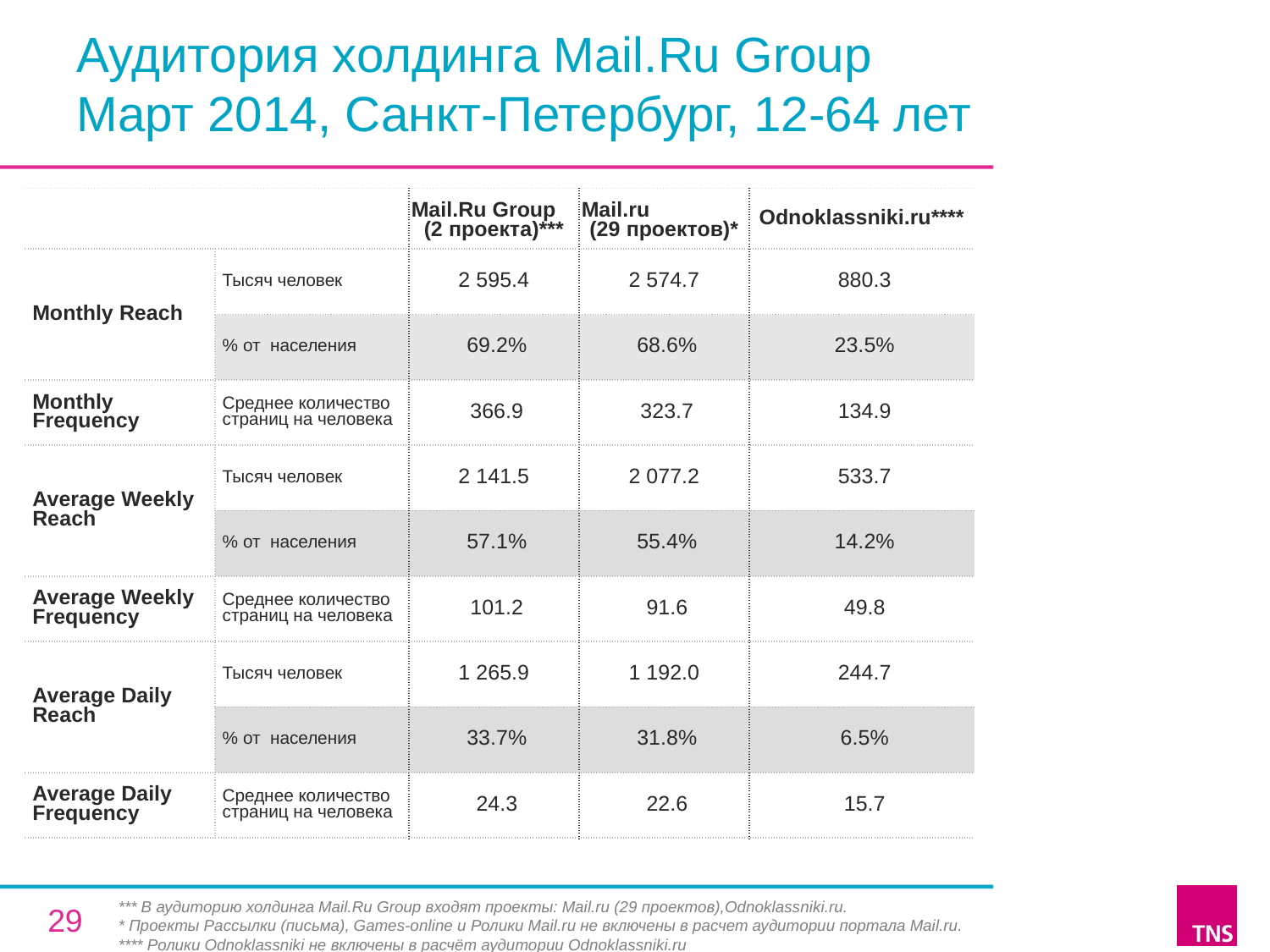

# Аудитория холдинга Mail.Ru Group Март 2014, Санкт-Петербург, 12-64 лет
|  |  | Mail.Ru Group (2 проекта)\*\*\* | Mail.ru (29 проектов)\* | Odnoklassniki.ru\*\*\*\* |
| --- | --- | --- | --- | --- |
| Monthly Reach | Тысяч человек | 2 595.4 | 2 574.7 | 880.3 |
|  | % от населения | 69.2% | 68.6% | 23.5% |
| Monthly Frequency | Среднее количество страниц на человека | 366.9 | 323.7 | 134.9 |
| Average Weekly Reach | Тысяч человек | 2 141.5 | 2 077.2 | 533.7 |
|  | % от населения | 57.1% | 55.4% | 14.2% |
| Average Weekly Frequency | Среднее количество страниц на человека | 101.2 | 91.6 | 49.8 |
| Average Daily Reach | Тысяч человек | 1 265.9 | 1 192.0 | 244.7 |
|  | % от населения | 33.7% | 31.8% | 6.5% |
| Average Daily Frequency | Среднее количество страниц на человека | 24.3 | 22.6 | 15.7 |
*** В аудиторию холдинга Mail.Ru Group входят проекты: Mail.ru (29 проектов),Odnoklassniki.ru.
* Проекты Рассылки (письма), Games-online и Ролики Mail.ru не включены в расчет аудитории портала Mail.ru.
**** Ролики Odnoklassniki не включены в расчёт аудитории Odnoklassniki.ru
29